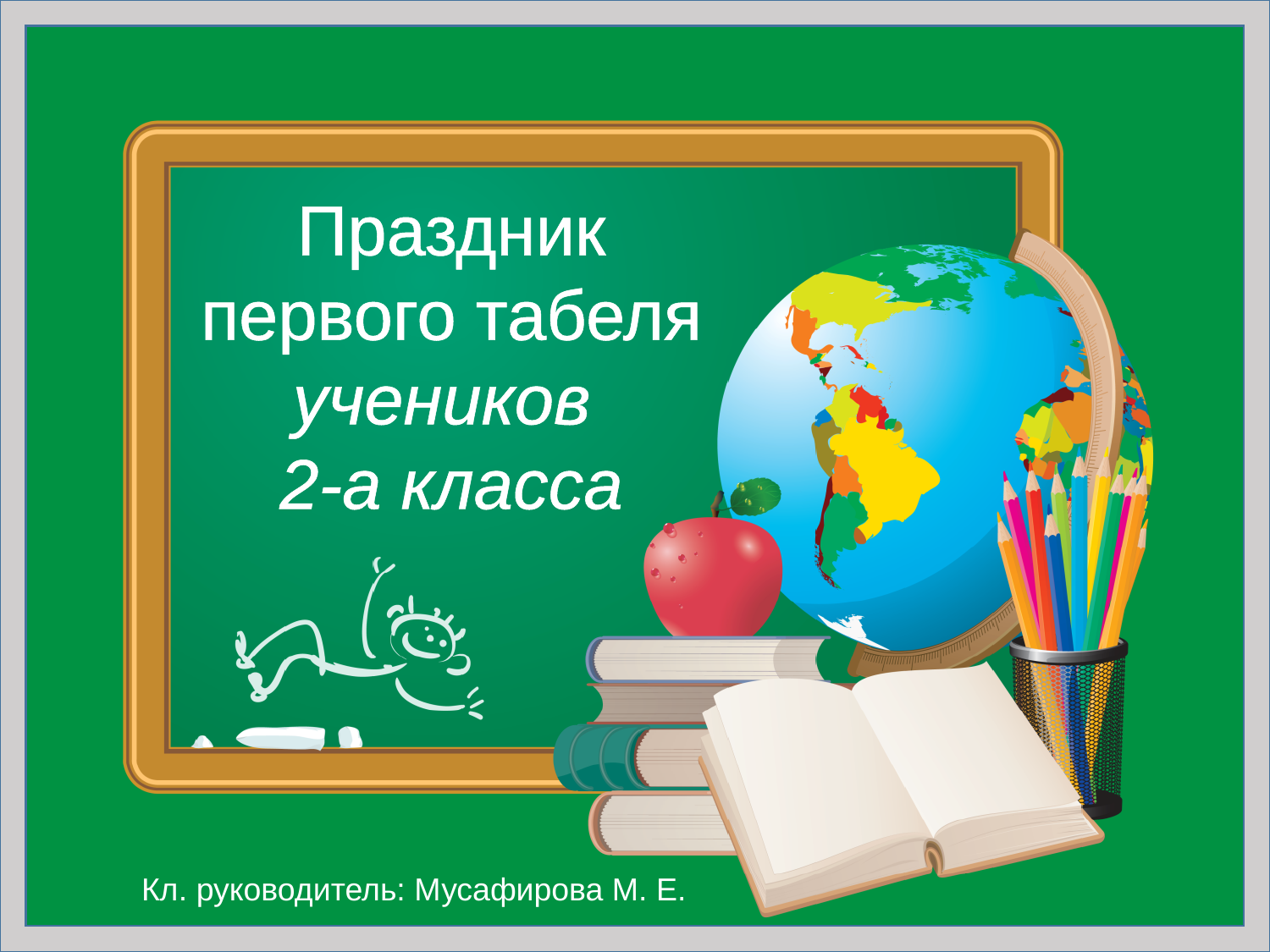

Праздник первого табеля учеников
2-а класса
Кл. руководитель: Мусафирова М. Е.